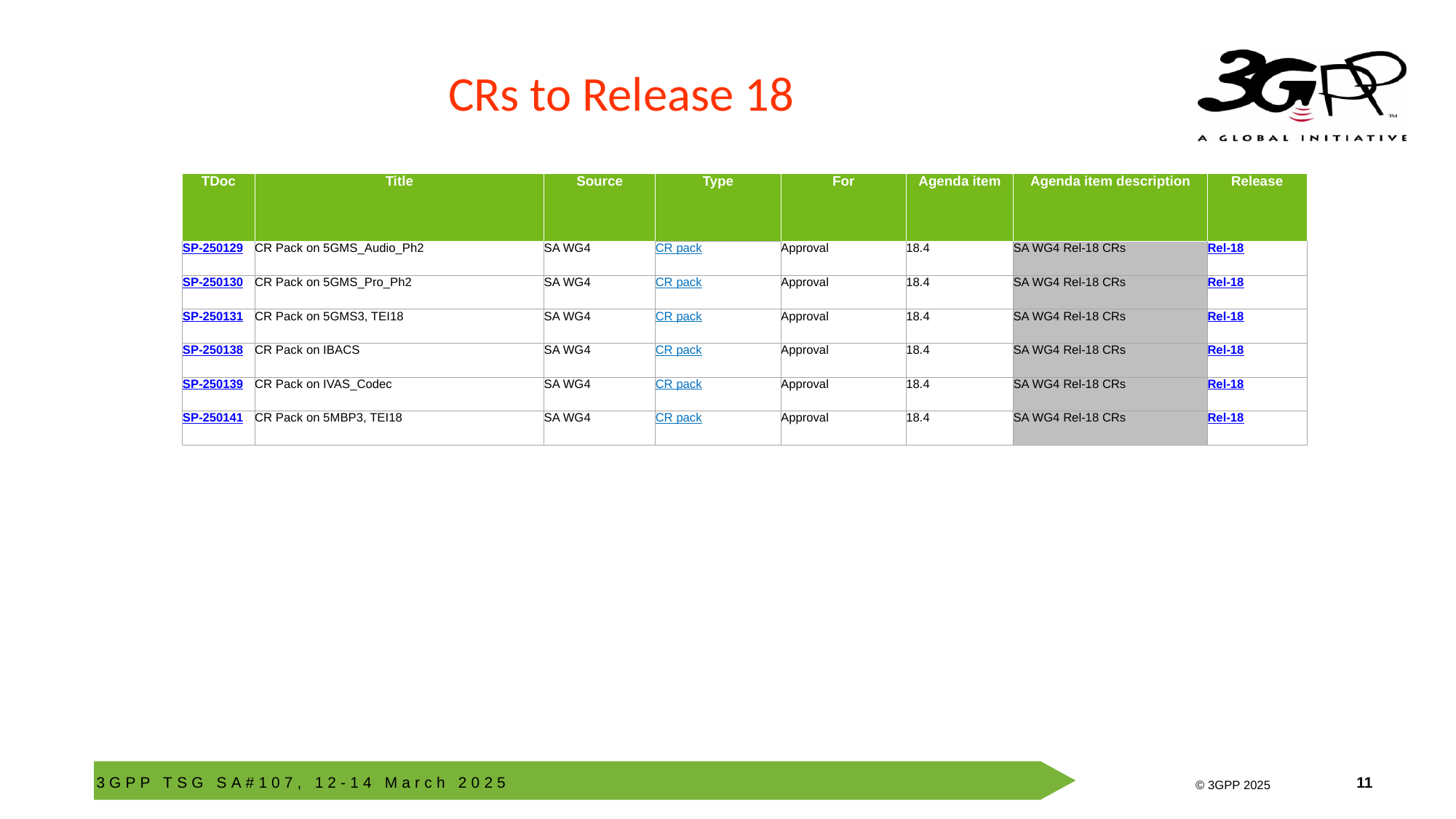

# CRs to Release 18
| TDoc | Title | Source | Type | For | Agenda item | Agenda item description | Release |
| --- | --- | --- | --- | --- | --- | --- | --- |
| SP-250129 | CR Pack on 5GMS\_Audio\_Ph2 | SA WG4 | CR pack | Approval | 18.4 | SA WG4 Rel-18 CRs | Rel-18 |
| SP-250130 | CR Pack on 5GMS\_Pro\_Ph2 | SA WG4 | CR pack | Approval | 18.4 | SA WG4 Rel-18 CRs | Rel-18 |
| SP-250131 | CR Pack on 5GMS3, TEI18 | SA WG4 | CR pack | Approval | 18.4 | SA WG4 Rel-18 CRs | Rel-18 |
| SP-250138 | CR Pack on IBACS | SA WG4 | CR pack | Approval | 18.4 | SA WG4 Rel-18 CRs | Rel-18 |
| SP-250139 | CR Pack on IVAS\_Codec | SA WG4 | CR pack | Approval | 18.4 | SA WG4 Rel-18 CRs | Rel-18 |
| SP-250141 | CR Pack on 5MBP3, TEI18 | SA WG4 | CR pack | Approval | 18.4 | SA WG4 Rel-18 CRs | Rel-18 |